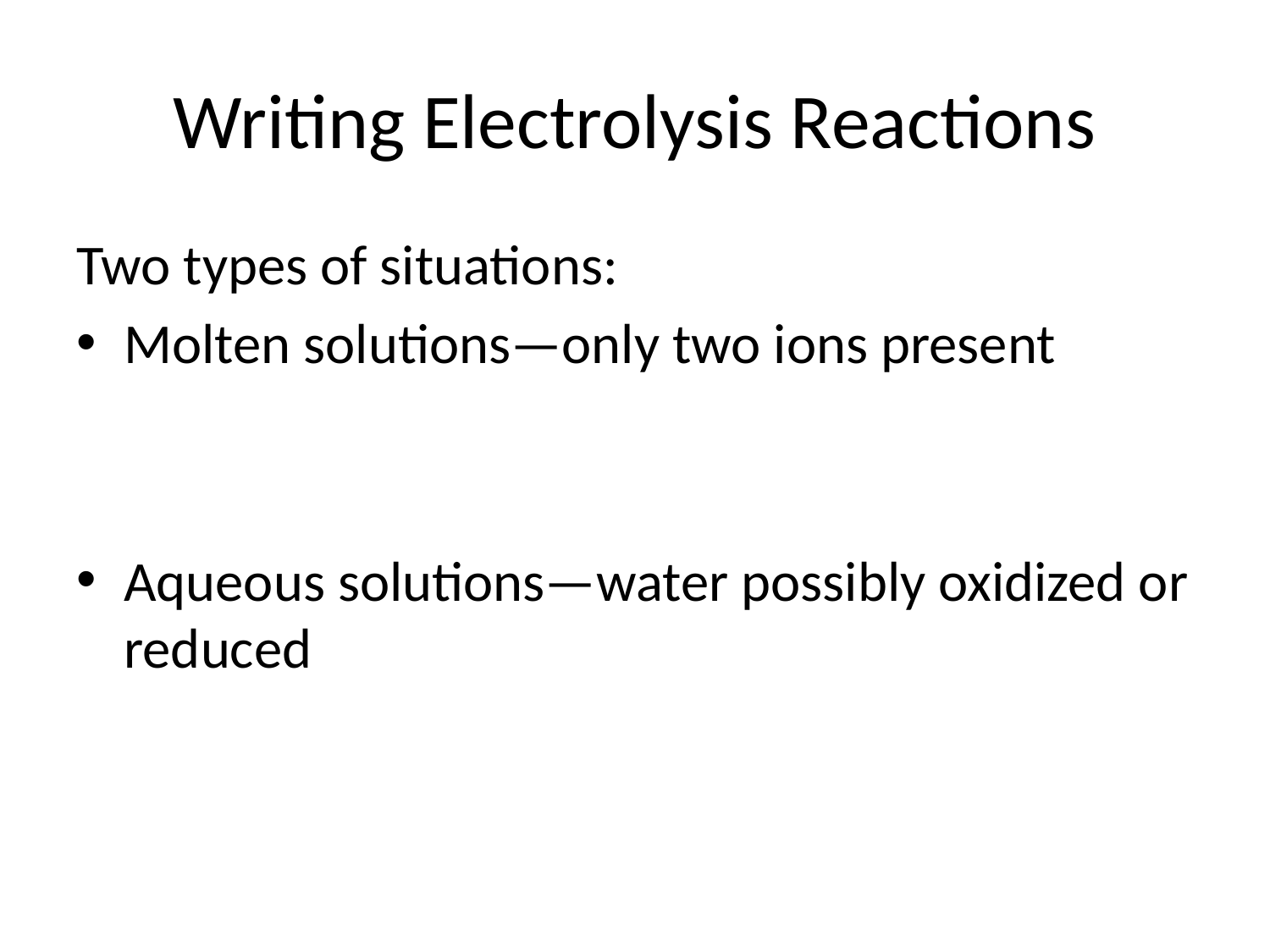

# Writing Electrolysis Reactions
Two types of situations:
Molten solutions—only two ions present

Aqueous solutions—water possibly oxidized or reduced